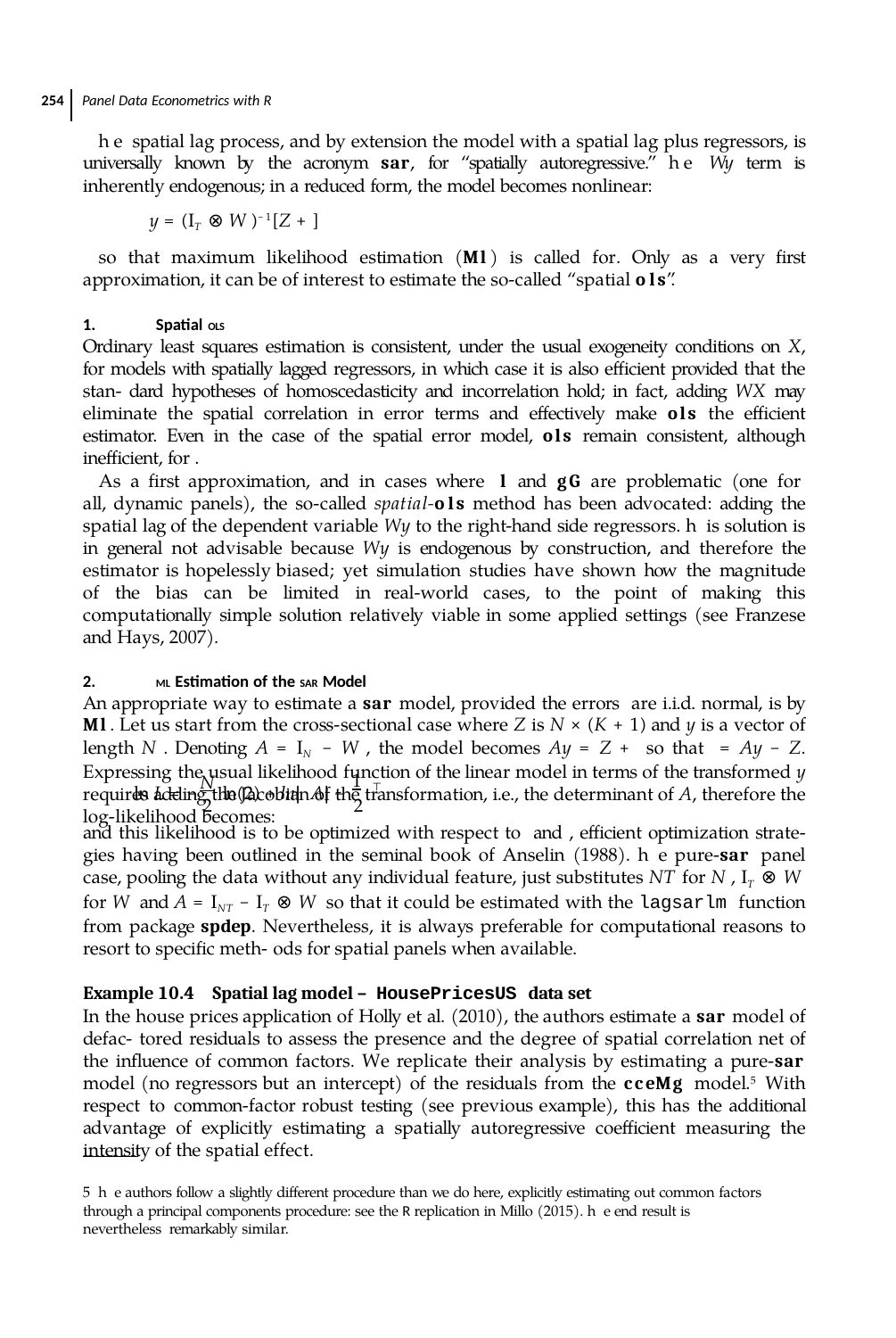

254  Panel Data Econometrics with R

he spatial lag process, and by extension the model with a spatial lag plus regressors, is universally known by the acronym sar, for “spatially autoregressive.” he Wy term is inherently endogenous; in a reduced form, the model becomes nonlinear:
y = (IT ⊗ W )−1[Z + ]
so that maximum likelihood estimation (ml) is called for. Only as a very ﬁrst approximation, it can be of interest to estimate the so-called “spatial ols”.

Spatial OLS
Ordinary least squares estimation is consistent, under the usual exogeneity conditions on X, for models with spatially lagged regressors, in which case it is also eﬃcient provided that the stan- dard hypotheses of homoscedasticity and incorrelation hold; in fact, adding WX may eliminate the spatial correlation in error terms and effectively make ols the eﬃcient estimator. Even in the case of the spatial error model, ols remain consistent, although ineﬃcient, for .
As  a  ﬁrst  approximation,  and  in  cases  where  ml  and  gm  are  problematic  (one  for  all, dynamic panels), the so-called spatial-ols method has been advocated: adding the spatial lag of the dependent variable Wy to the right-hand side regressors. his solution is in general not advisable because Wy is endogenous by construction, and therefore the estimator is hopelessly biased; yet simulation studies have shown how the magnitude of the bias can be limited in real-world cases, to the point of making this computationally simple solution relatively viable in some applied settings (see Franzese and Hays, 2007).

ML Estimation of the SAR Model
An appropriate way to estimate a sar model, provided the errors  are i.i.d. normal, is by ml. Let us start from the cross-sectional case where Z is N × (K + 1) and y is a vector of length N . Denoting A = IN  − W , the model becomes Ay = Z +  so that  = Ay − Z. Expressing the usual likelihood function of the linear model in terms of the transformed y requires adding the Jacobian of the transformation, i.e., the determinant of A, therefore the log-likelihood becomes:

N
1 ⊤
ln L = −	ln(2) + ln|
A| −
2	2
and this likelihood is to be optimized with respect to  and , eﬃcient optimization strate- gies having been outlined in the seminal book of Anselin (1988). he pure-sar  panel case, pooling the data without any individual feature, just substitutes NT for N , IT  ⊗ W  for W  and A = INT  − IT  ⊗ W  so that it could be estimated with the lagsarlm function from package spdep. Nevertheless, it is always preferable for computational reasons to resort to speciﬁc meth- ods for spatial panels when available.

Example 10.4  Spatial lag model – HousePricesUS data set
In the house prices application of Holly et al. (2010), the authors estimate a sar model of defac- tored residuals to assess the presence and the degree of spatial correlation net of the influence of common factors. We replicate their analysis by estimating a pure-sar model (no regressors but an intercept) of the residuals from the ccemg  model.5  With respect to common-factor robust testing (see previous example), this has the additional advantage of explicitly estimating a spatially autoregressive coeﬃcient measuring the intensity of the spatial effect.

5 he authors follow a slightly different procedure than we do here, explicitly estimating out common factors through a principal components procedure: see the R replication in Millo (2015). he end result is nevertheless remarkably similar.